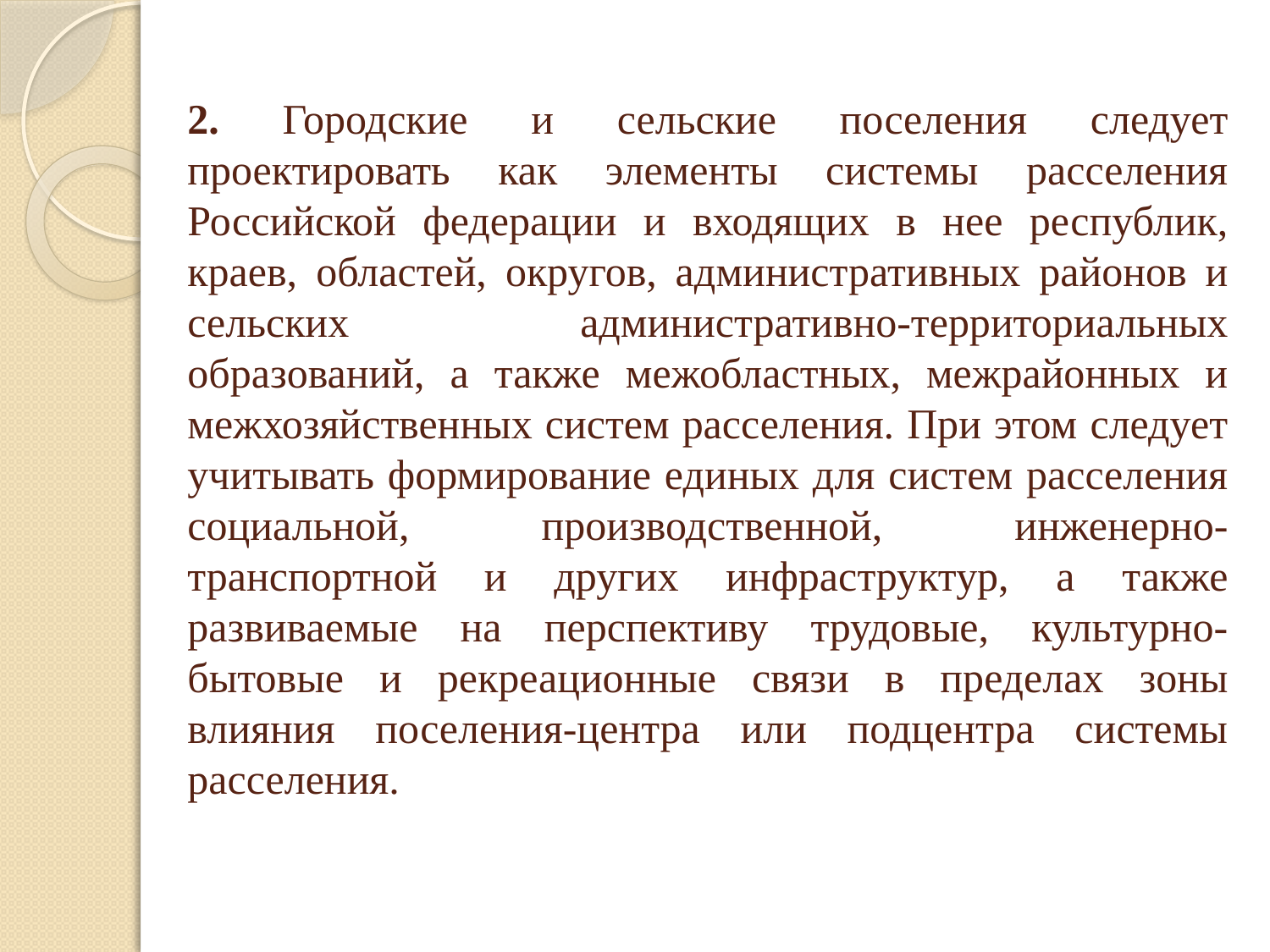

# 2. Городские и сельские поселения следует проектировать как элементы системы расселения Российской федерации и входящих в нее республик, краев, областей, округов, административных районов и сельских административно-территориальных образований, а также межобластных, межрайонных и межхозяйственных систем расселения. При этом следует учитывать формирование единых для систем расселения социальной, производственной, инженерно-транспортной и других инфраструктур, а также развиваемые на перспективу трудовые, культурно-бытовые и рекреационные связи в пределах зоны влияния поселения-центра или подцентра системы расселения.